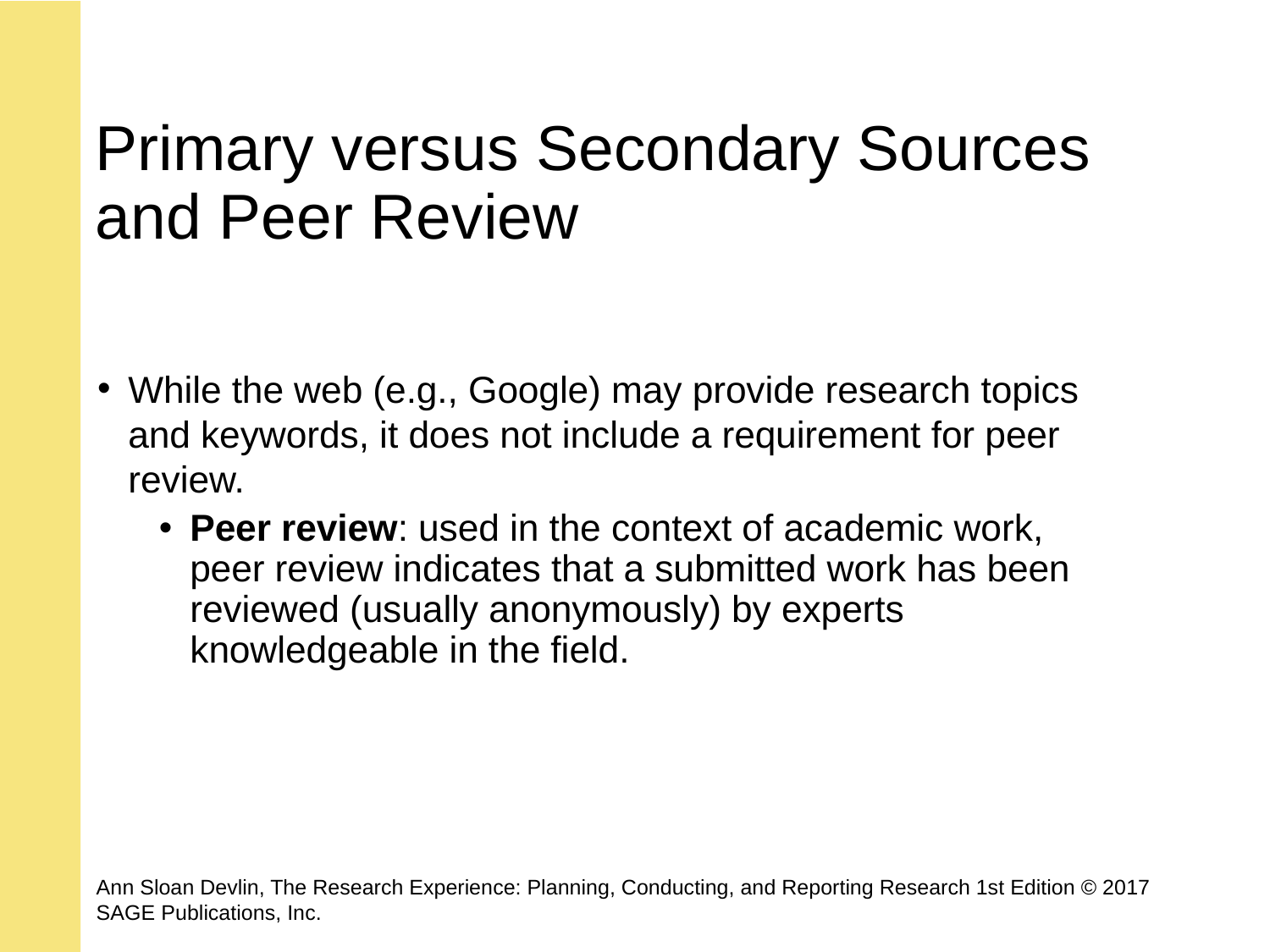

# Primary versus Secondary Sources and Peer Review
While the web (e.g., Google) may provide research topics and keywords, it does not include a requirement for peer review.
Peer review: used in the context of academic work, peer review indicates that a submitted work has been reviewed (usually anonymously) by experts knowledgeable in the field.